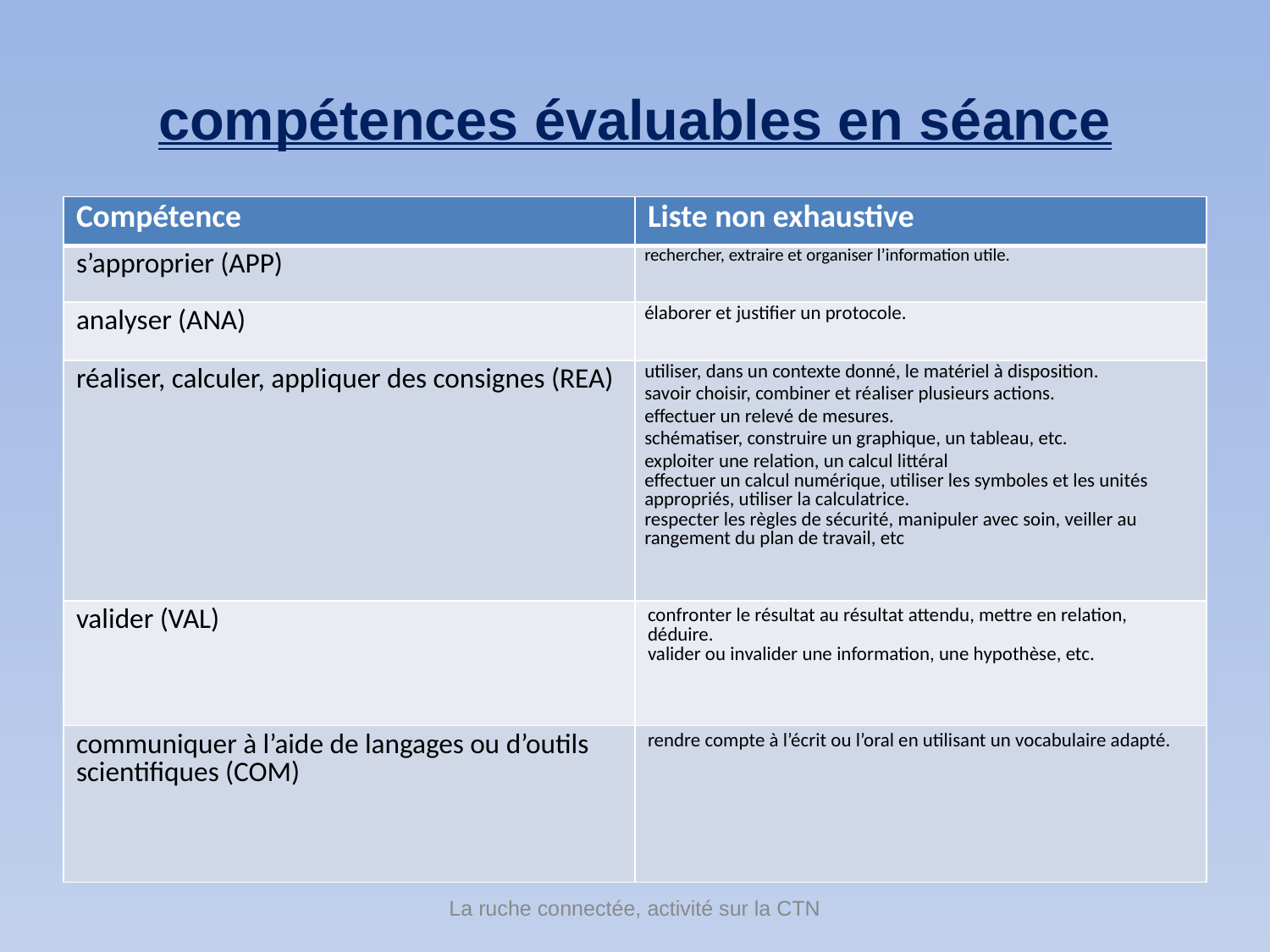

# compétences évaluables en séance
| Compétence | Liste non exhaustive |
| --- | --- |
| s’approprier (APP) | rechercher, extraire et organiser l’information utile. |
| analyser (ANA) | élaborer et justifier un protocole. |
| réaliser, calculer, appliquer des consignes (REA) | utiliser, dans un contexte donné, le matériel à disposition. savoir choisir, combiner et réaliser plusieurs actions. effectuer un relevé de mesures. schématiser, construire un graphique, un tableau, etc. exploiter une relation, un calcul littéral effectuer un calcul numérique, utiliser les symboles et les unités appropriés, utiliser la calculatrice. respecter les règles de sécurité, manipuler avec soin, veiller au rangement du plan de travail, etc |
| valider (VAL) | confronter le résultat au résultat attendu, mettre en relation, déduire. valider ou invalider une information, une hypothèse, etc. |
| communiquer à l’aide de langages ou d’outils scientifiques (COM) | rendre compte à l’écrit ou l’oral en utilisant un vocabulaire adapté. |
La ruche connectée, activité sur la CTN